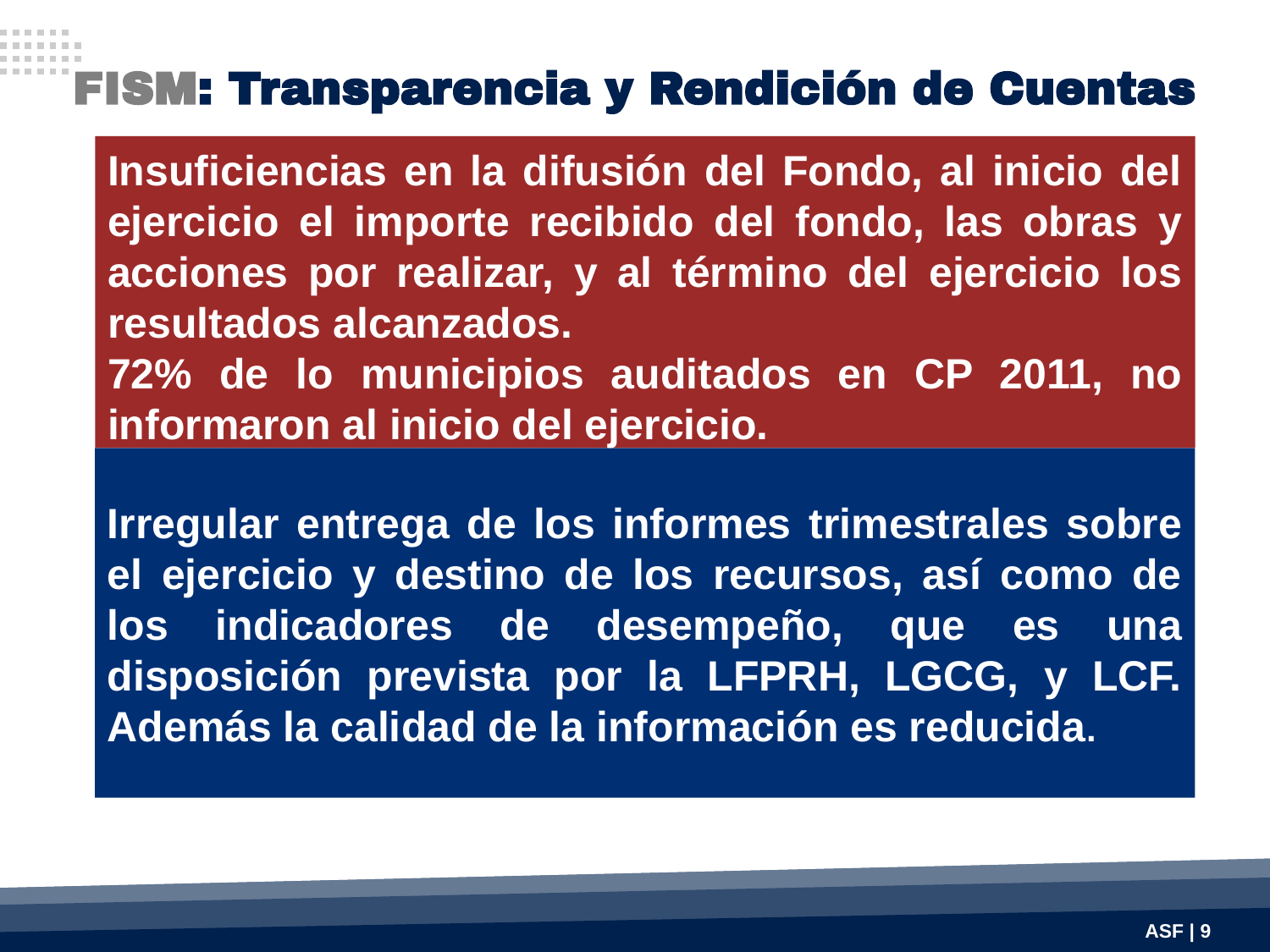

# FISM: Transparencia y Rendición de Cuentas

Insuficiencias en la difusión del Fondo, al inicio del ejercicio el importe recibido del fondo, las obras y acciones por realizar, y al término del ejercicio los resultados alcanzados.
72% de lo municipios auditados en CP 2011, no informaron al inicio del ejercicio.

Irregular entrega de los informes trimestrales sobre el ejercicio y destino de los recursos, así como de los indicadores de desempeño, que es una disposición prevista por la LFPRH, LGCG, y LCF. Además la calidad de la información es reducida.
ASF | 9